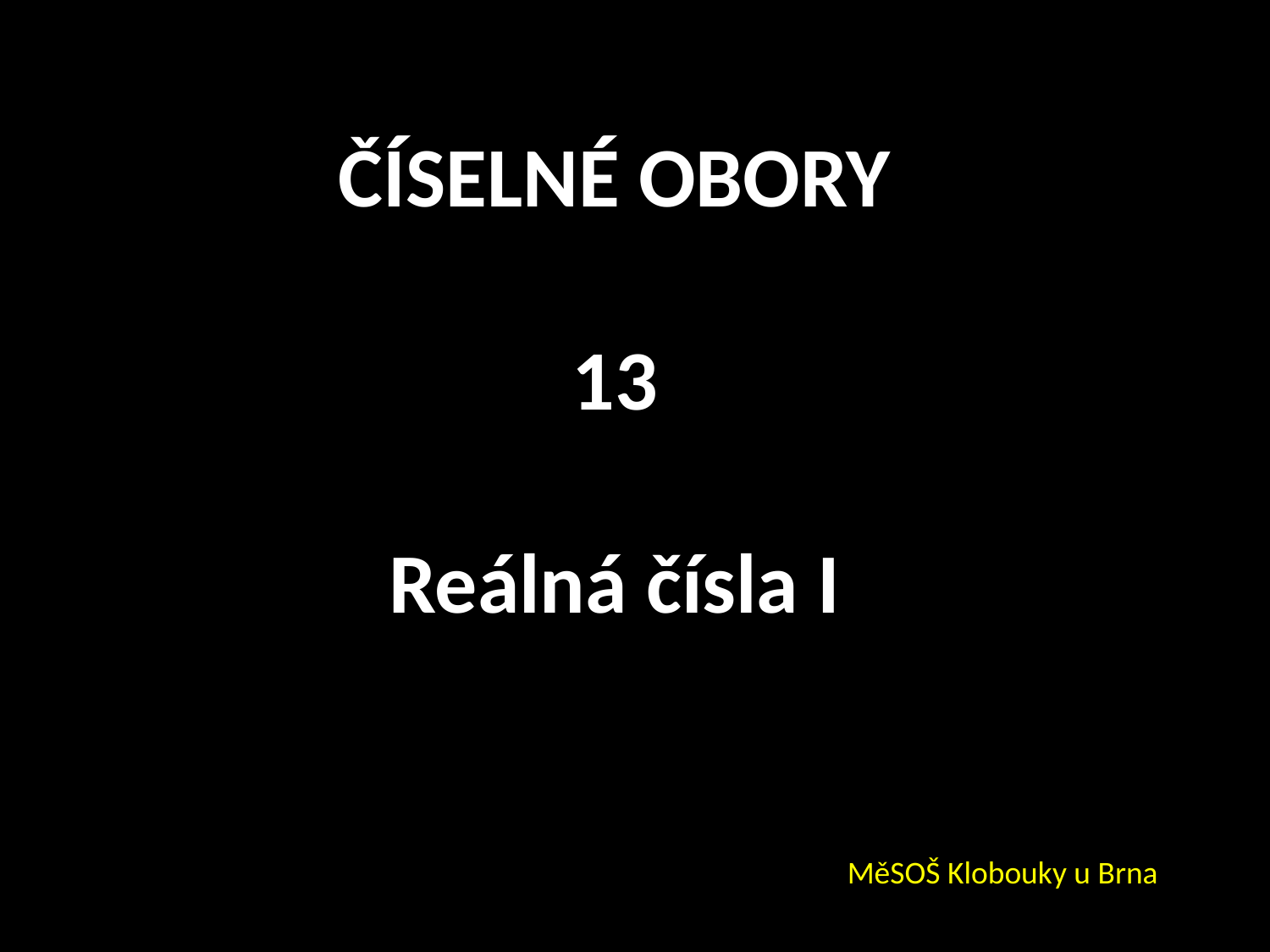

ČÍSELNÉ OBORY

13

Reálná čísla I

MěSOŠ Klobouky u Brna